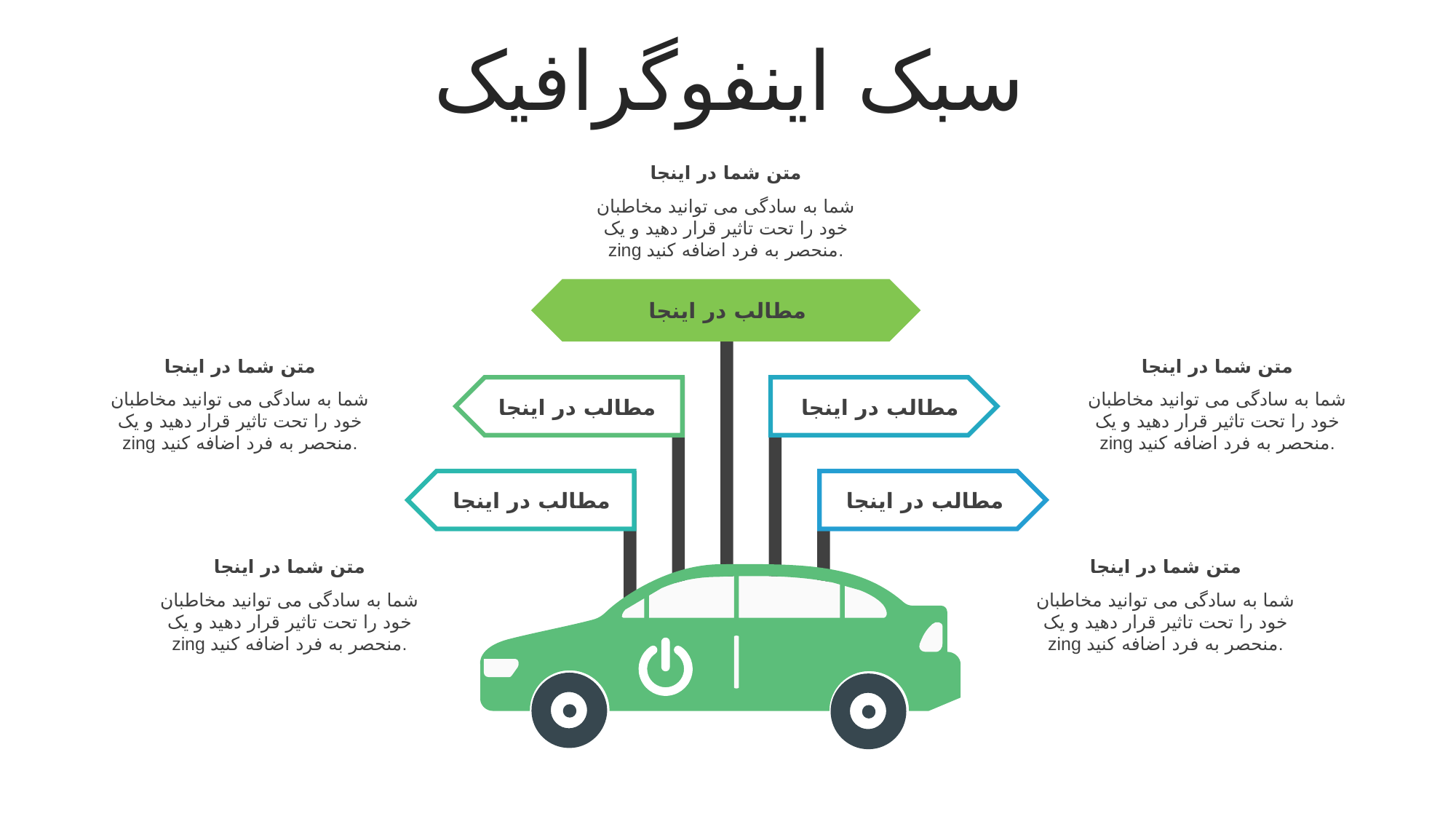

سبک اینفوگرافیک
متن شما در اینجا
شما به سادگی می توانید مخاطبان خود را تحت تاثیر قرار دهید و یک zing منحصر به فرد اضافه کنید.

مطالب در اینجا

متن شما در اینجا
شما به سادگی می توانید مخاطبان خود را تحت تاثیر قرار دهید و یک zing منحصر به فرد اضافه کنید.
متن شما در اینجا
شما به سادگی می توانید مخاطبان خود را تحت تاثیر قرار دهید و یک zing منحصر به فرد اضافه کنید.

مطالب در اینجا
مطالب در اینجا

مطالب در اینجا
مطالب در اینجا
متن شما در اینجا
شما به سادگی می توانید مخاطبان خود را تحت تاثیر قرار دهید و یک zing منحصر به فرد اضافه کنید.
متن شما در اینجا
شما به سادگی می توانید مخاطبان خود را تحت تاثیر قرار دهید و یک zing منحصر به فرد اضافه کنید.